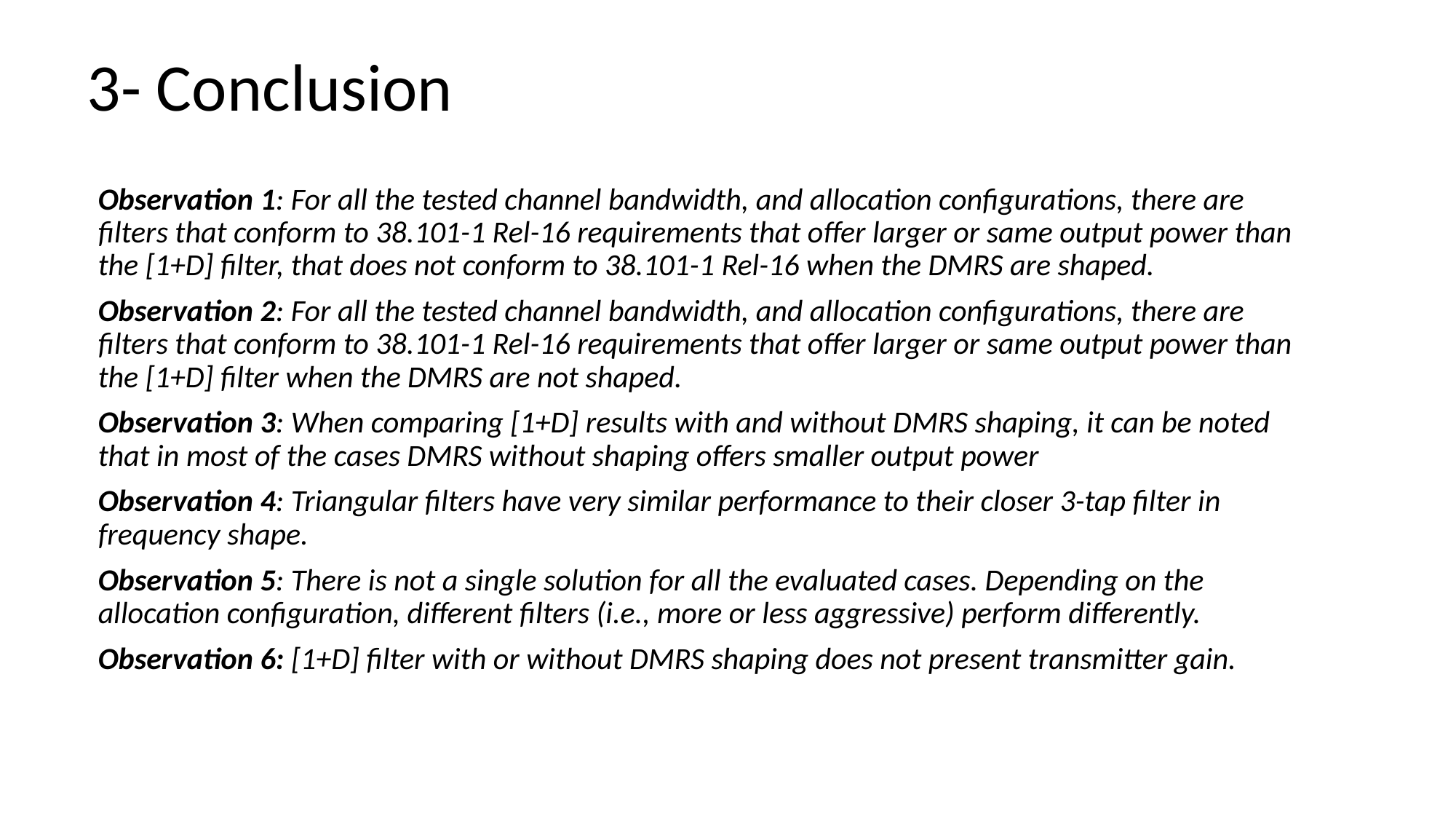

# 3- Conclusion
Observation 1: For all the tested channel bandwidth, and allocation configurations, there are filters that conform to 38.101-1 Rel-16 requirements that offer larger or same output power than the [1+D] filter, that does not conform to 38.101-1 Rel-16 when the DMRS are shaped.
Observation 2: For all the tested channel bandwidth, and allocation configurations, there are filters that conform to 38.101-1 Rel-16 requirements that offer larger or same output power than the [1+D] filter when the DMRS are not shaped.
Observation 3: When comparing [1+D] results with and without DMRS shaping, it can be noted that in most of the cases DMRS without shaping offers smaller output power
Observation 4: Triangular filters have very similar performance to their closer 3-tap filter in frequency shape.
Observation 5: There is not a single solution for all the evaluated cases. Depending on the allocation configuration, different filters (i.e., more or less aggressive) perform differently.
Observation 6: [1+D] filter with or without DMRS shaping does not present transmitter gain.